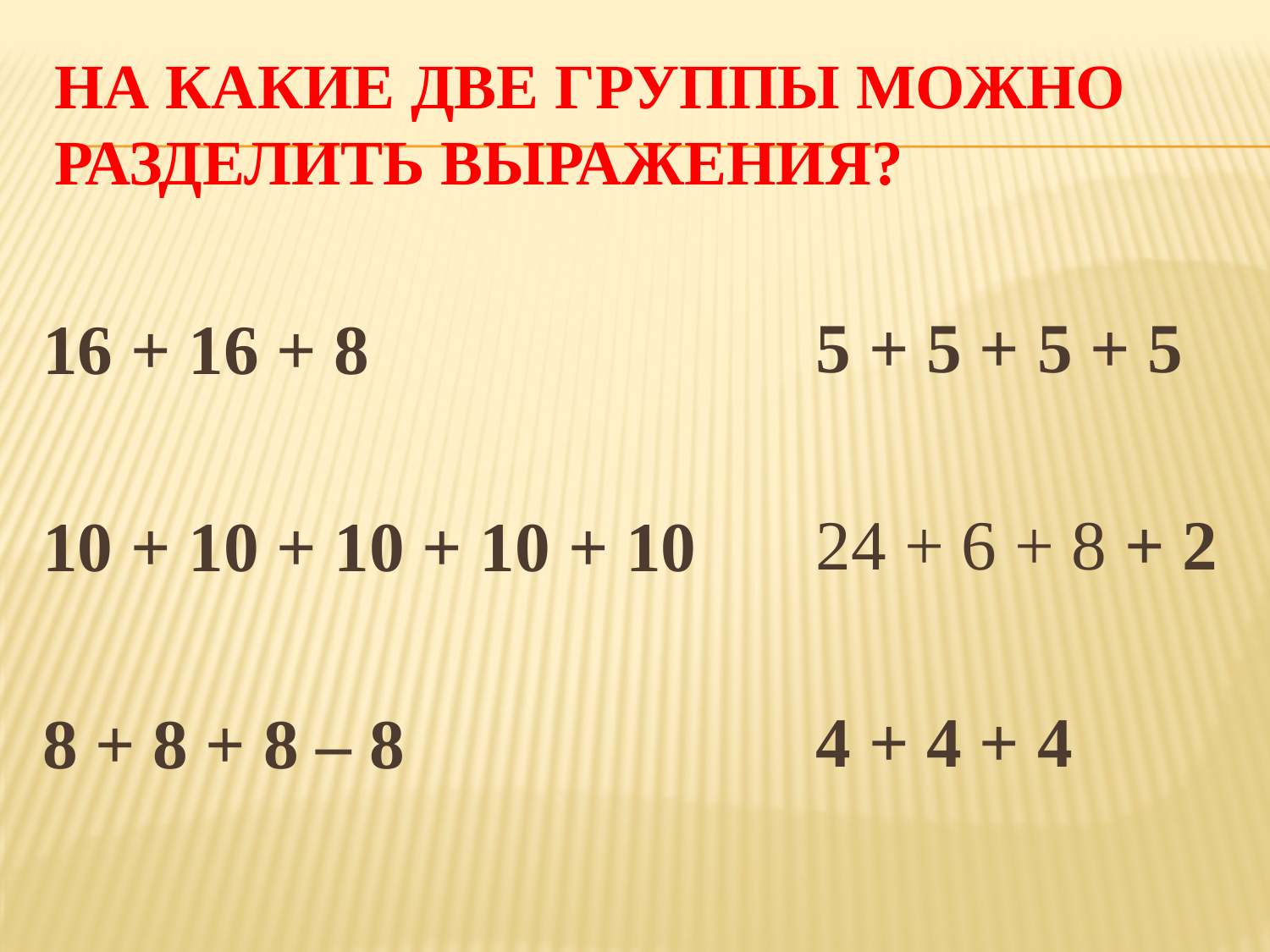

# На какие две группы можно     разделить выражения?
5 + 5 + 5 + 5

24 + 6 + 8 + 2

4 + 4 + 4
16 + 16 + 8

10 + 10 + 10 + 10 + 10

8 + 8 + 8 – 8